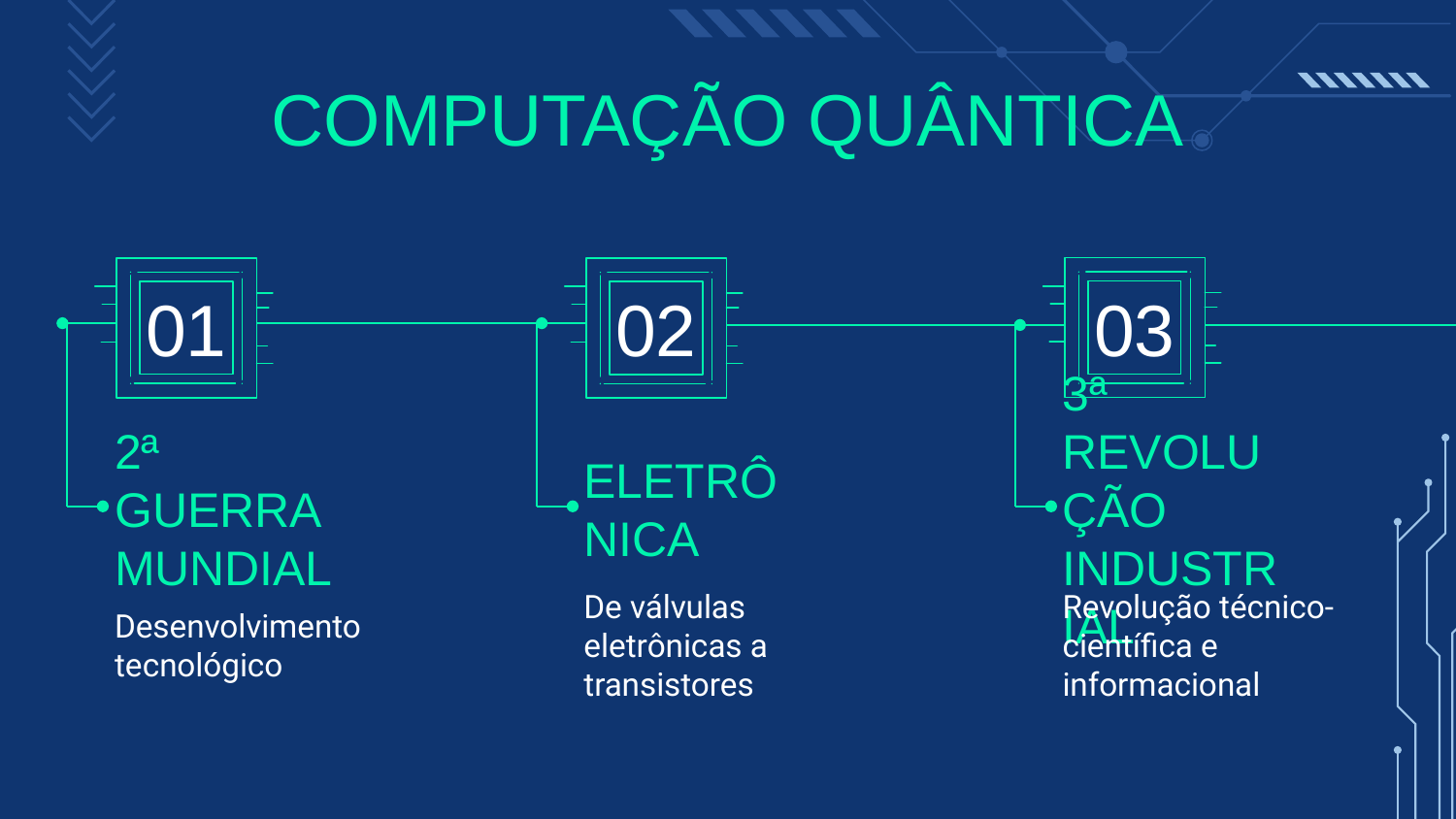

# COMPUTAÇÃO QUÂNTICA
01
02
03
2ª GUERRA MUNDIAL
ELETRÔNICA
3ª REVOLUÇÃO INDUSTRIAL
De válvulas eletrônicas a transistores
Revolução técnico-científica e informacional
Desenvolvimento tecnológico